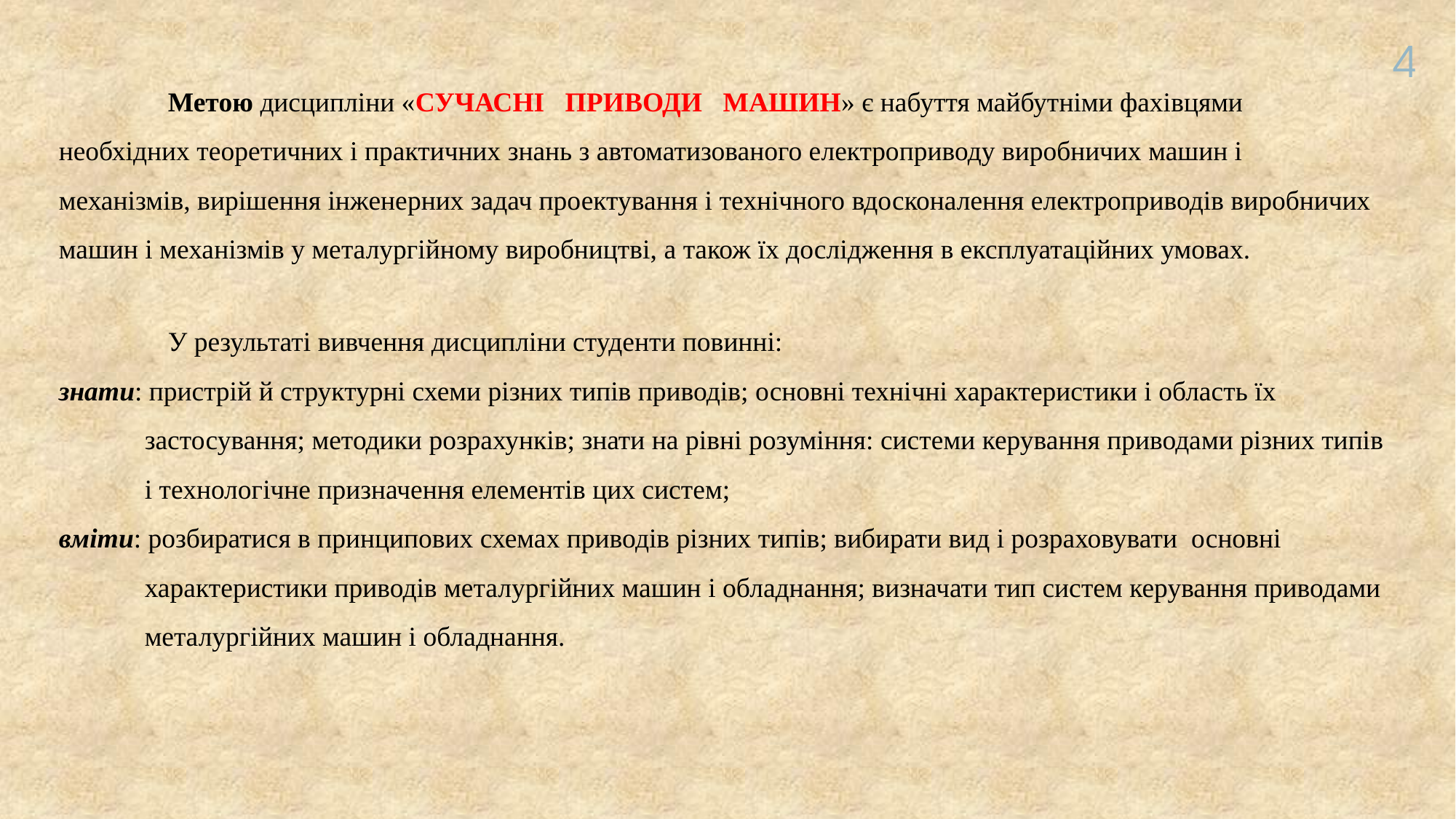

4
	Метою дисципліни «СУЧАСНІ   ПРИВОДИ   МАШИН» є набуття майбутніми фахівцями необхідних теоретичних і практичних знань з автоматизованого електроприводу виробничих машин і механізмів, вирішення інженерних задач проектування і технічного вдосконалення електроприводів виробничих машин і механізмів у металургійному виробництві, а також їх дослідження в експлуатаційних умовах.
	У результаті вивчення дисципліни студенти повинні:
знати: пристрій й структурні схеми різних типів приводів; основні технічні характеристики і область їх застосування; методики розрахунків; знати на рівні розуміння: системи керування приводами різних типів і технологічне призначення елементів цих систем;
вміти: розбиратися в принципових схемах приводів різних типів; вибирати вид і розраховувати  основні характеристики приводів металургійних машин і обладнання; визначати тип систем керування приводами металургійних машин і обладнання.